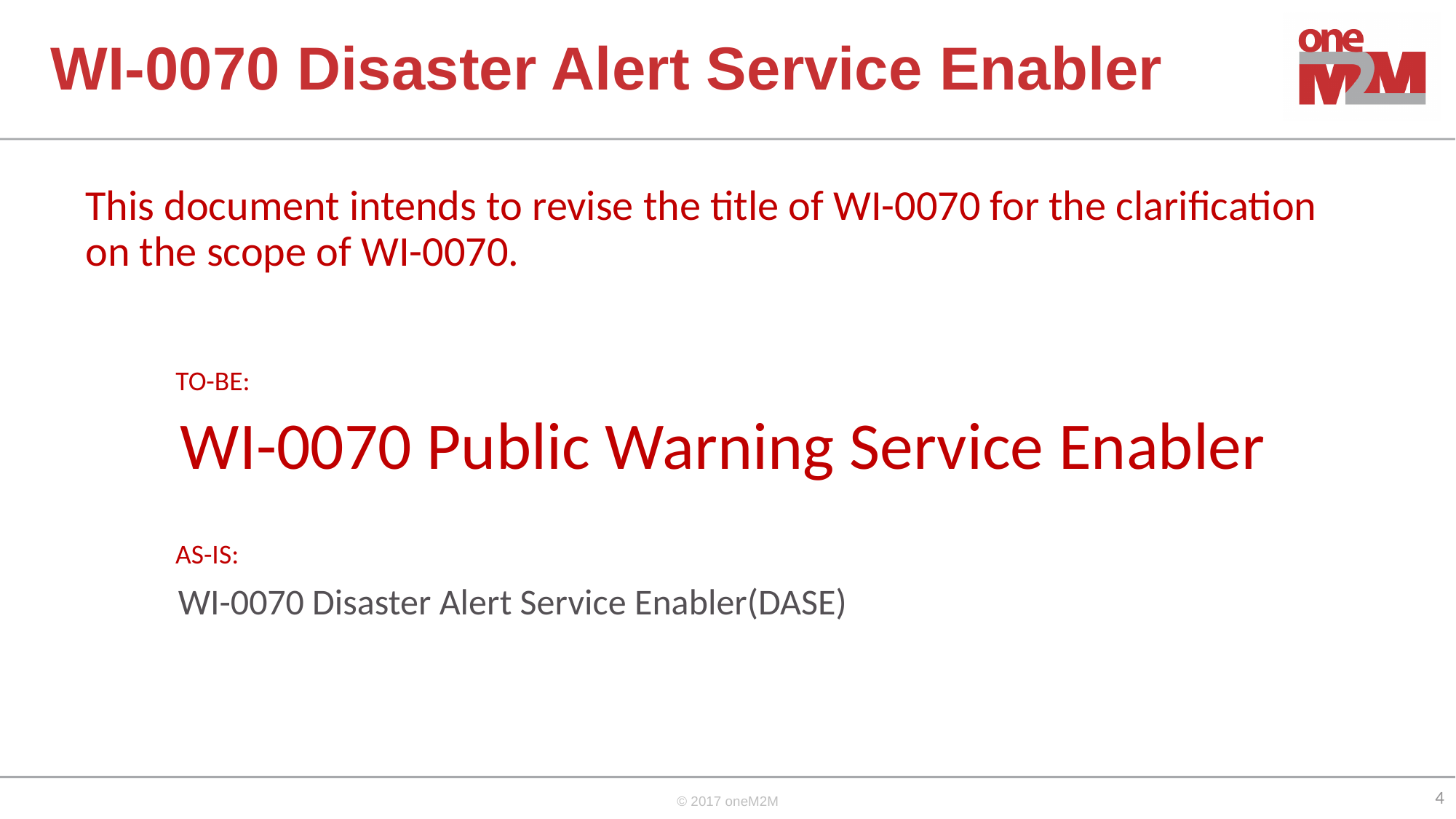

# WI-0070 Disaster Alert Service Enabler
This document intends to revise the title of WI-0070 for the clarification on the scope of WI-0070.
TO-BE:
WI-0070 Public Warning Service Enabler
AS-IS:
WI-0070 Disaster Alert Service Enabler(DASE)
4